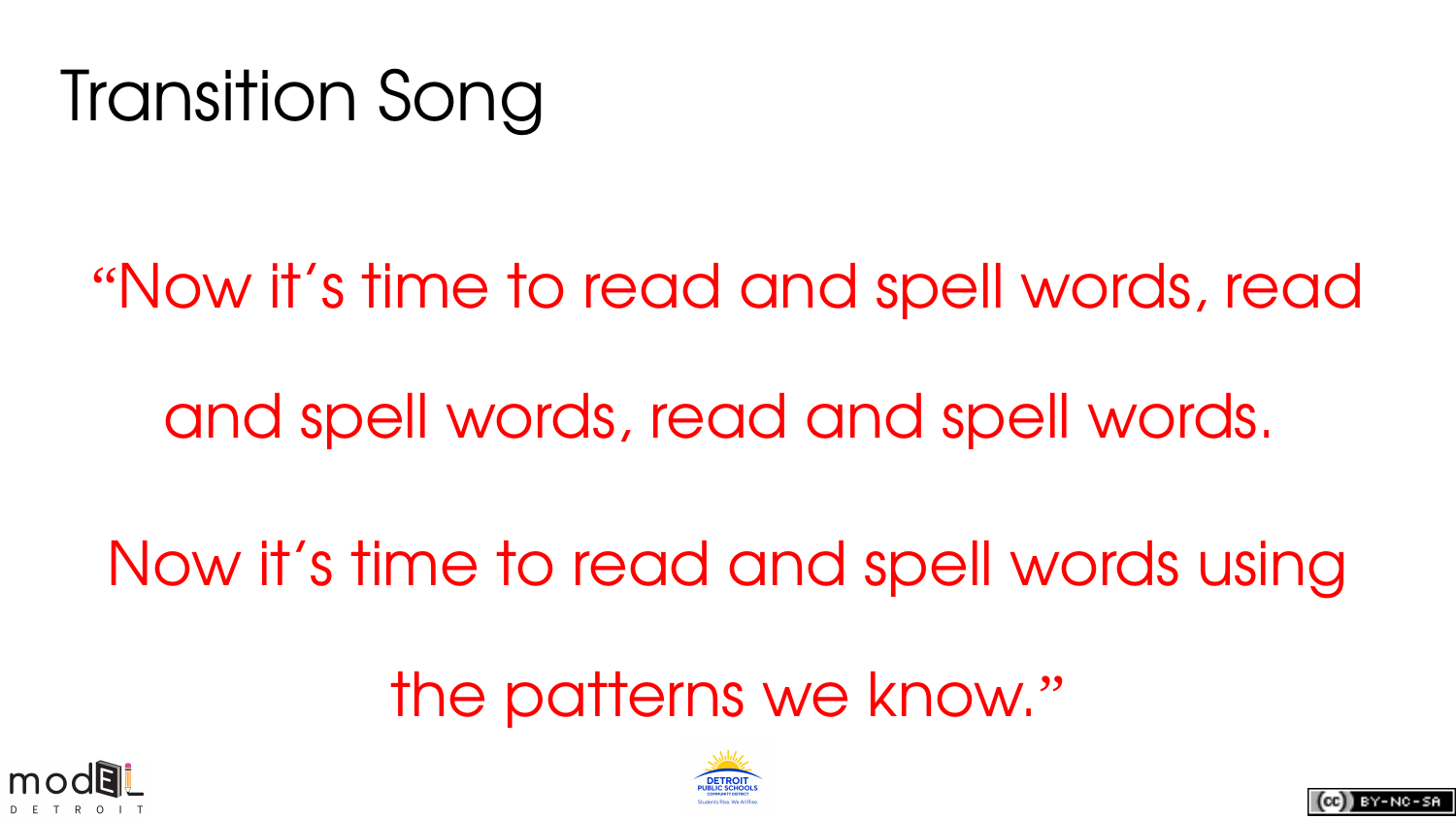

# Transition Song
“Now it’s time to read and spell words, read and spell words, read and spell words.
Now it’s time to read and spell words using the patterns we know.”